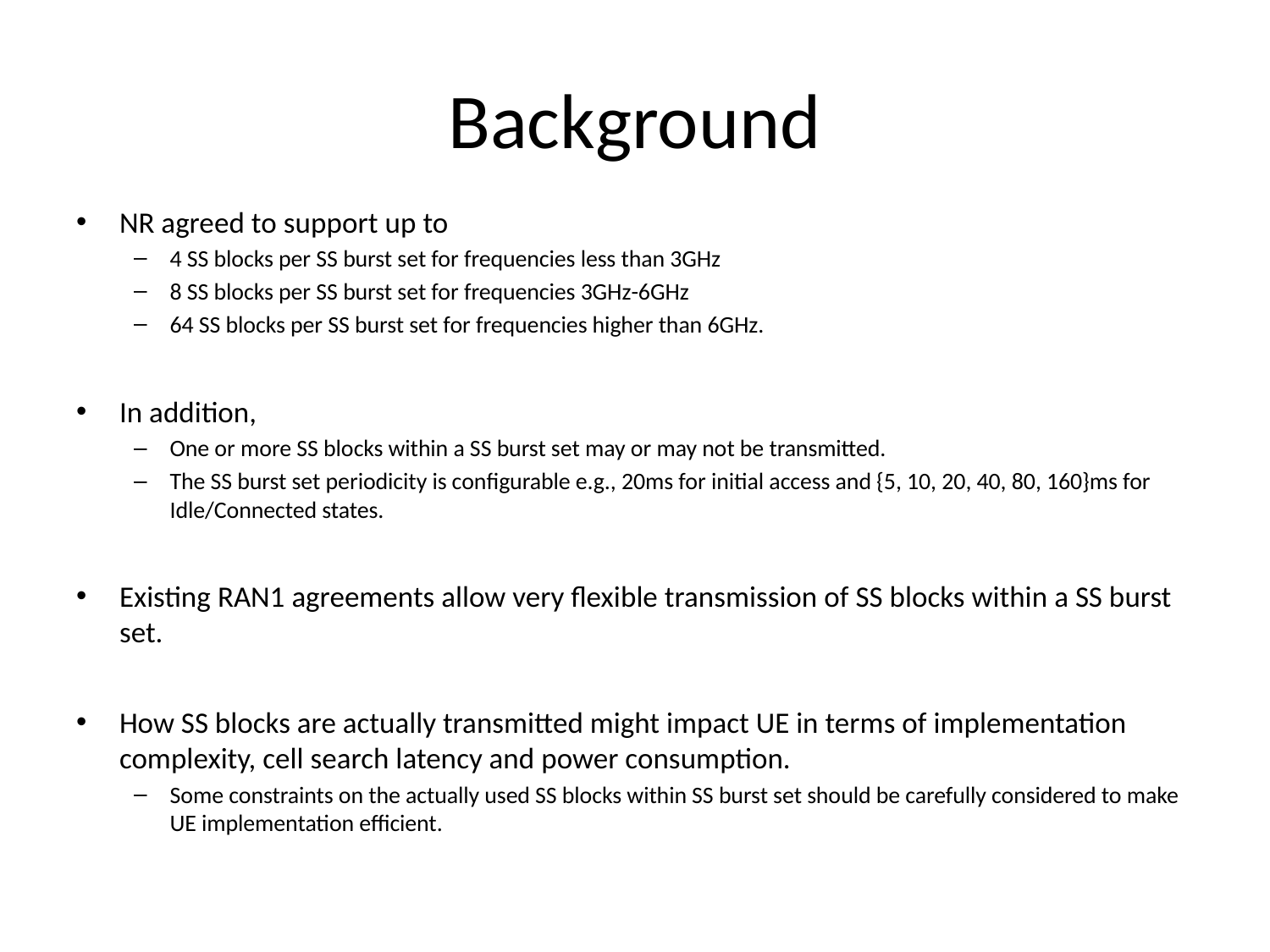

# Background
NR agreed to support up to
4 SS blocks per SS burst set for frequencies less than 3GHz
8 SS blocks per SS burst set for frequencies 3GHz-6GHz
64 SS blocks per SS burst set for frequencies higher than 6GHz.

In addition,
One or more SS blocks within a SS burst set may or may not be transmitted.
The SS burst set periodicity is configurable e.g., 20ms for initial access and {5, 10, 20, 40, 80, 160}ms for Idle/Connected states.

Existing RAN1 agreements allow very flexible transmission of SS blocks within a SS burst set.

How SS blocks are actually transmitted might impact UE in terms of implementation complexity, cell search latency and power consumption.
Some constraints on the actually used SS blocks within SS burst set should be carefully considered to make UE implementation efficient.